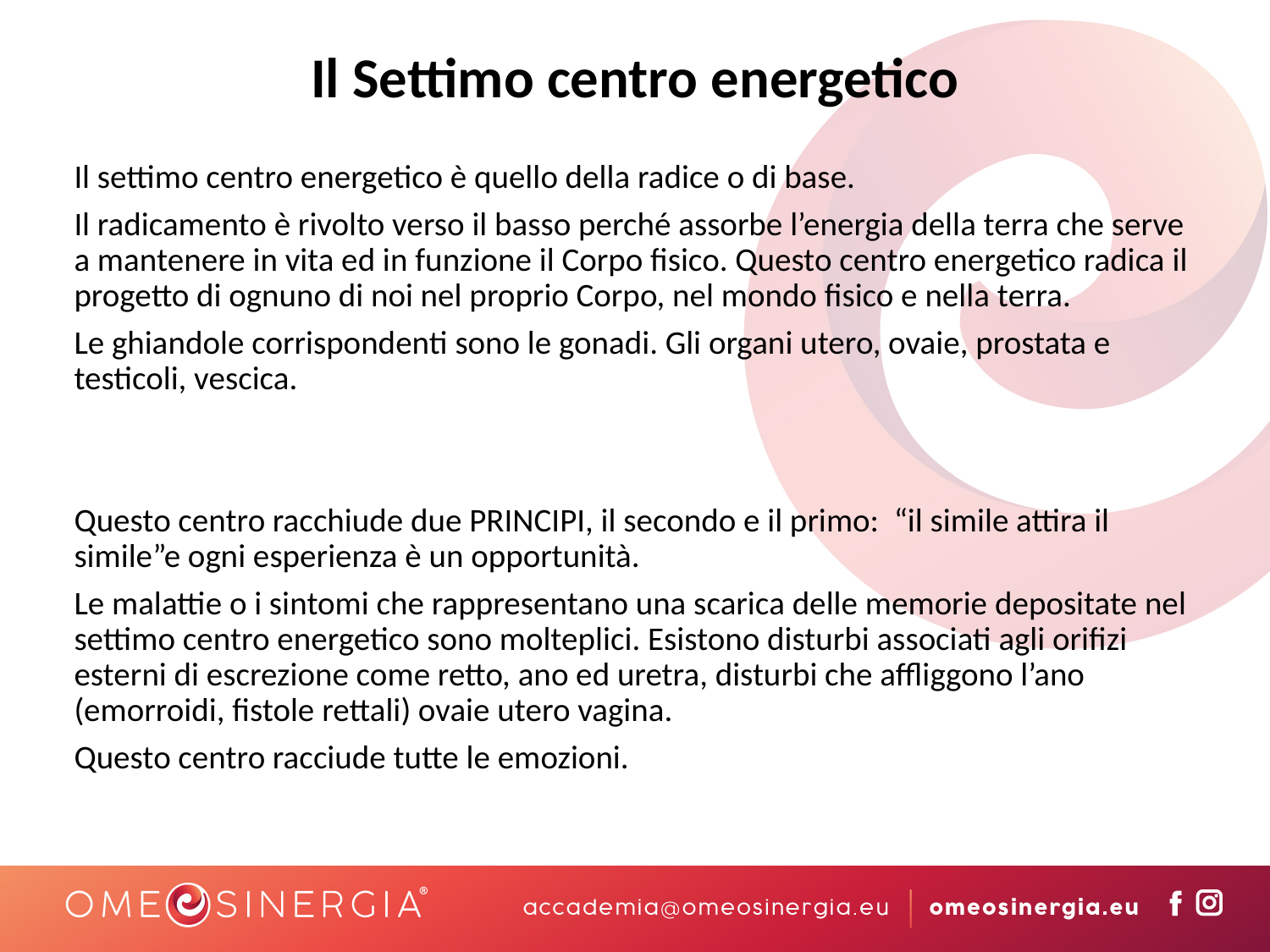

# Il Settimo centro energetico
Il settimo centro energetico è quello della radice o di base.
Il radicamento è rivolto verso il basso perché assorbe l’energia della terra che serve a mantenere in vita ed in funzione il Corpo fisico. Questo centro energetico radica il progetto di ognuno di noi nel proprio Corpo, nel mondo fisico e nella terra.
Le ghiandole corrispondenti sono le gonadi. Gli organi utero, ovaie, prostata e testicoli, vescica.

Questo centro racchiude due PRINCIPI, il secondo e il primo:  “il simile attira il simile”e ogni esperienza è un opportunità.
Le malattie o i sintomi che rappresentano una scarica delle memorie depositate nel settimo centro energetico sono molteplici. Esistono disturbi associati agli orifizi esterni di escrezione come retto, ano ed uretra, disturbi che affliggono l’ano (emorroidi, fistole rettali) ovaie utero vagina.
Questo centro racciude tutte le emozioni.